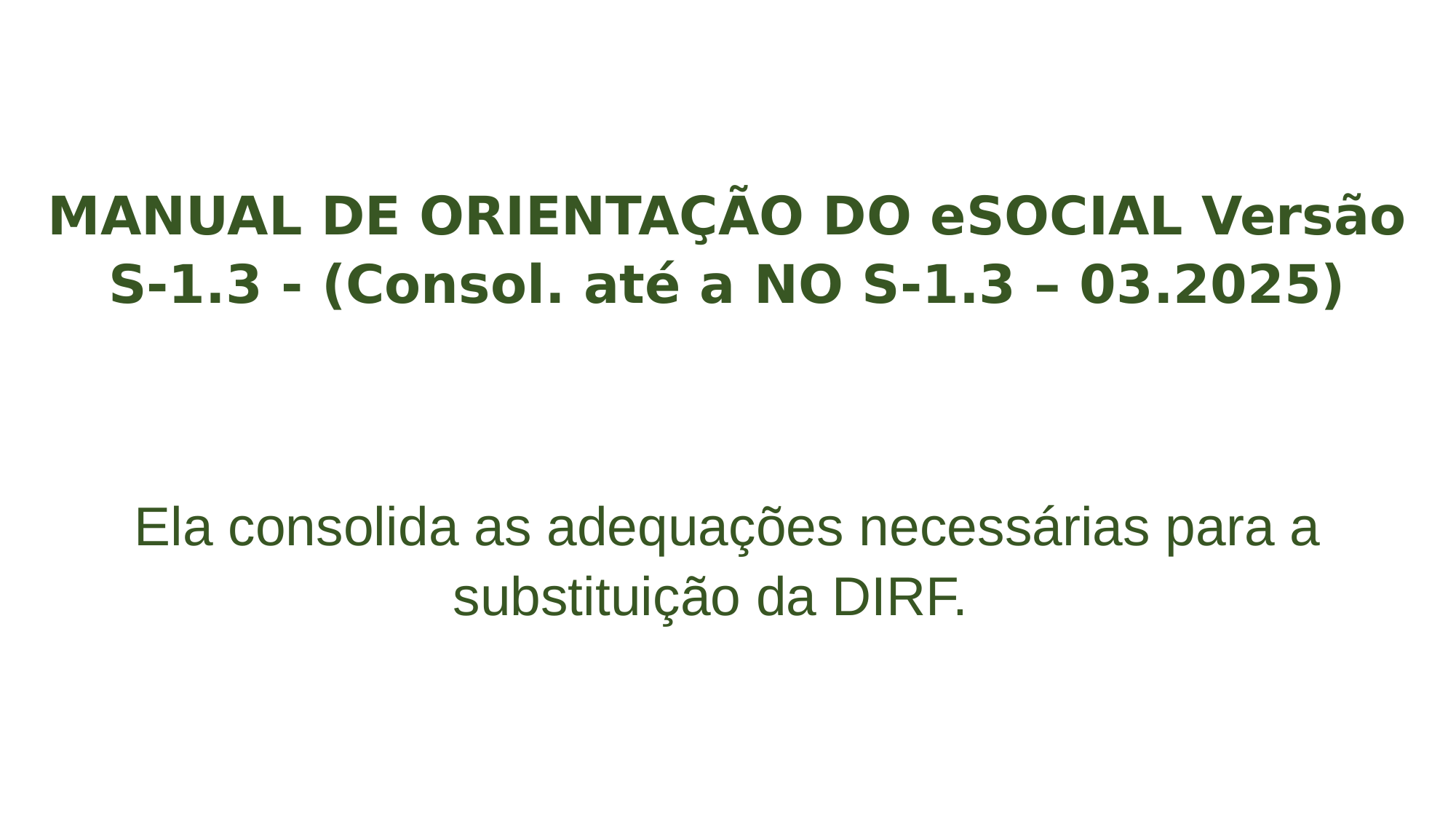

MANUAL DE ORIENTAÇÃO DO eSOCIAL Versão S-1.3 - (Consol. até a NO S-1.3 – 03.2025)

Ela consolida as adequações necessárias para a substituição da DIRF.